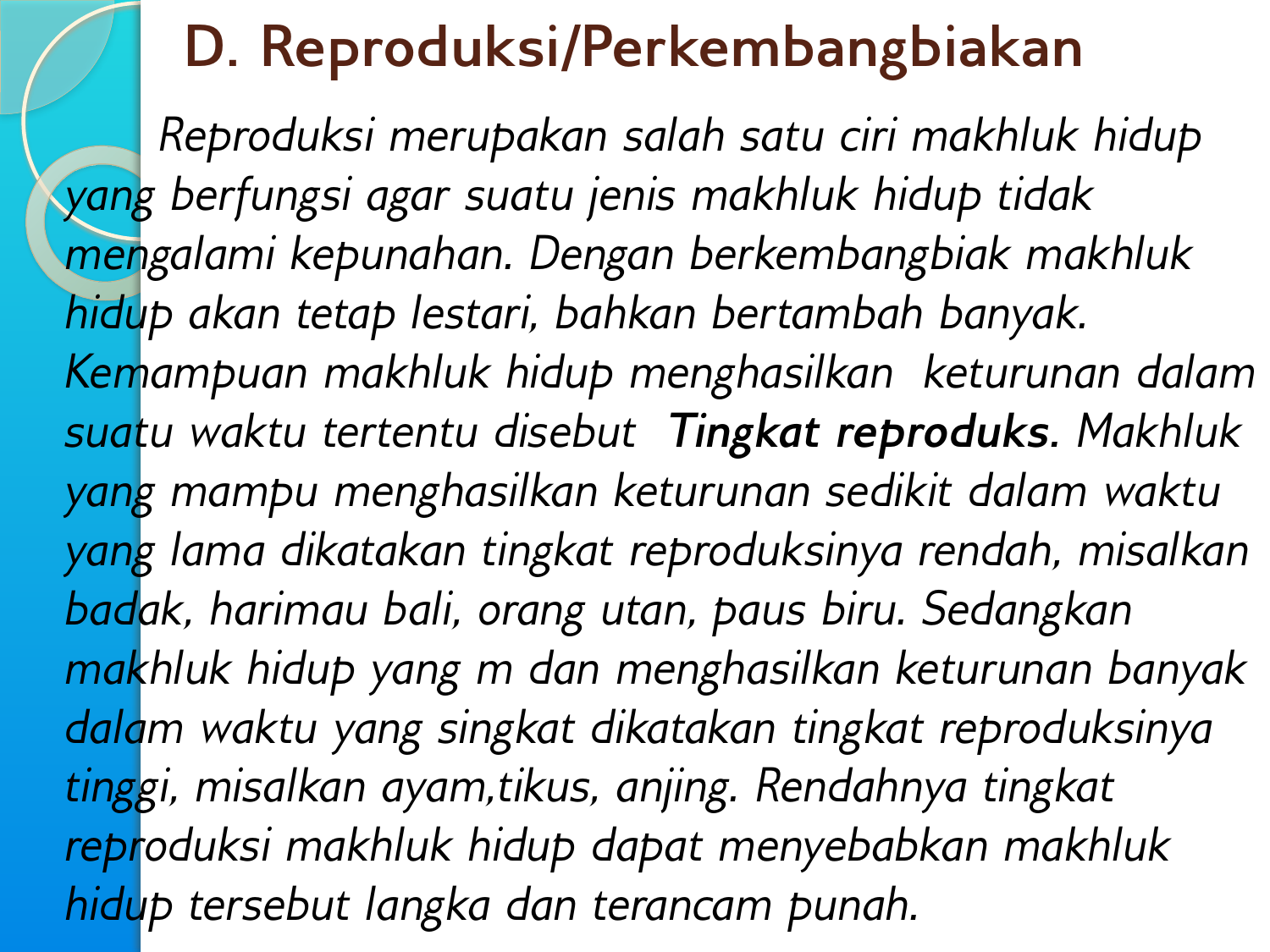

# D. Reproduksi/Perkembangbiakan
         Reproduksi merupakan salah satu ciri makhluk hidup yang berfungsi agar suatu jenis makhluk hidup tidak mengalami kepunahan. Dengan berkembangbiak makhluk hidup akan tetap lestari, bahkan bertambah banyak. Kemampuan makhluk hidup menghasilkan  keturunan dalam suatu waktu tertentu disebut  Tingkat reproduks. Makhluk yang mampu menghasilkan keturunan sedikit dalam waktu yang lama dikatakan tingkat reproduksinya rendah, misalkan badak, harimau bali, orang utan, paus biru. Sedangkan makhluk hidup yang m dan menghasilkan keturunan banyak dalam waktu yang singkat dikatakan tingkat reproduksinya tinggi, misalkan ayam,tikus, anjing. Rendahnya tingkat reproduksi makhluk hidup dapat menyebabkan makhluk hidup tersebut langka dan terancam punah.